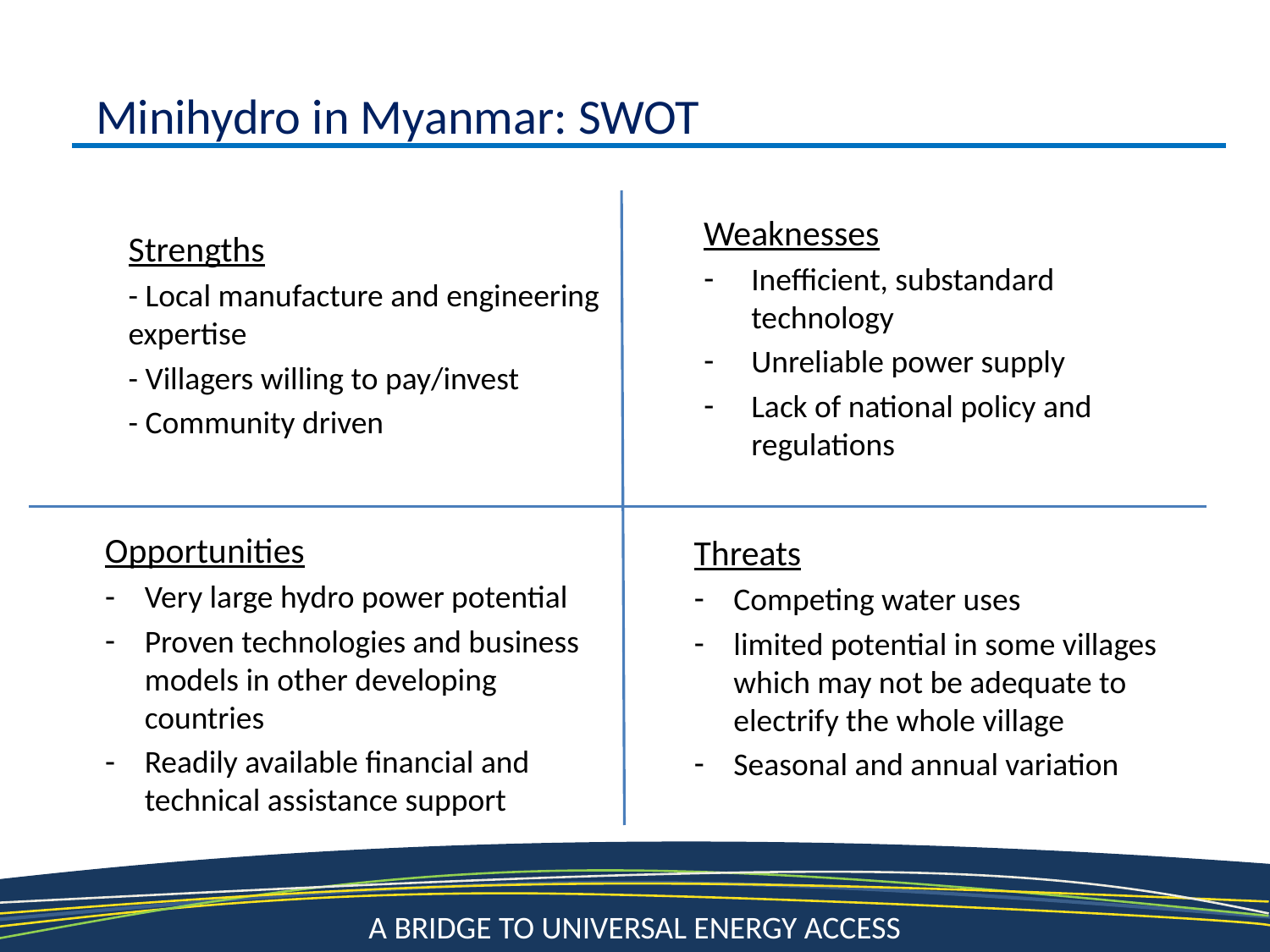

Minihydro in Myanmar: SWOT
Weaknesses
Inefficient, substandard technology
Unreliable power supply
Lack of national policy and regulations

Strengths
- Local manufacture and engineering expertise
- Villagers willing to pay/invest
- Community driven
Opportunities
Very large hydro power potential
Proven technologies and business models in other developing countries
Readily available financial and technical assistance support

Threats
Competing water uses
limited potential in some villages which may not be adequate to electrify the whole village
Seasonal and annual variation

9

A Bridge to Universal Energy Access